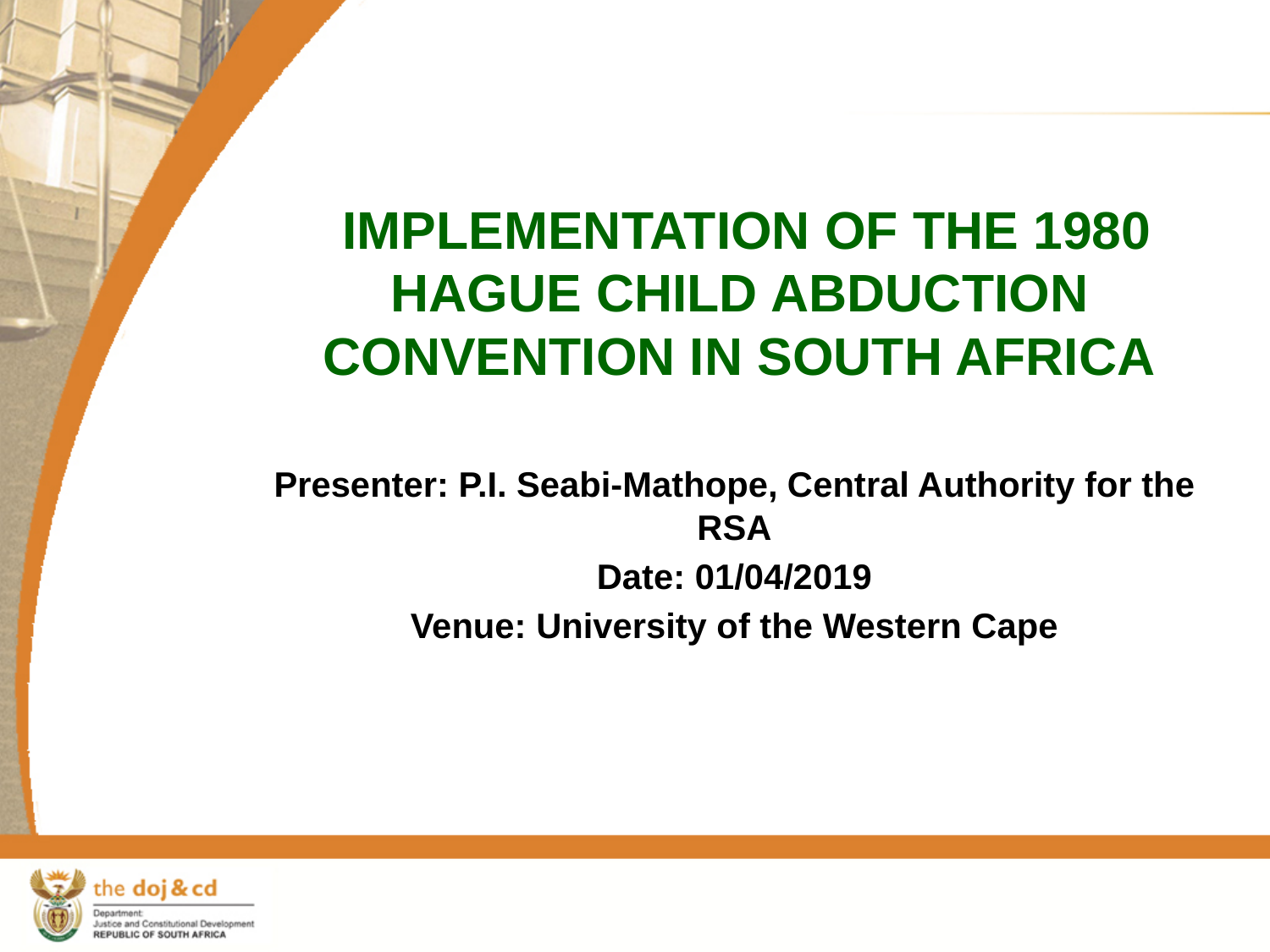

# IMPLEMENTATION OF THE 1980 HAGUE CHILD ABDUCTION CONVENTION IN SOUTH AFRICA
Presenter: P.I. Seabi-Mathope, Central Authority for the RSA
Date: 01/04/2019
Venue: University of the Western Cape